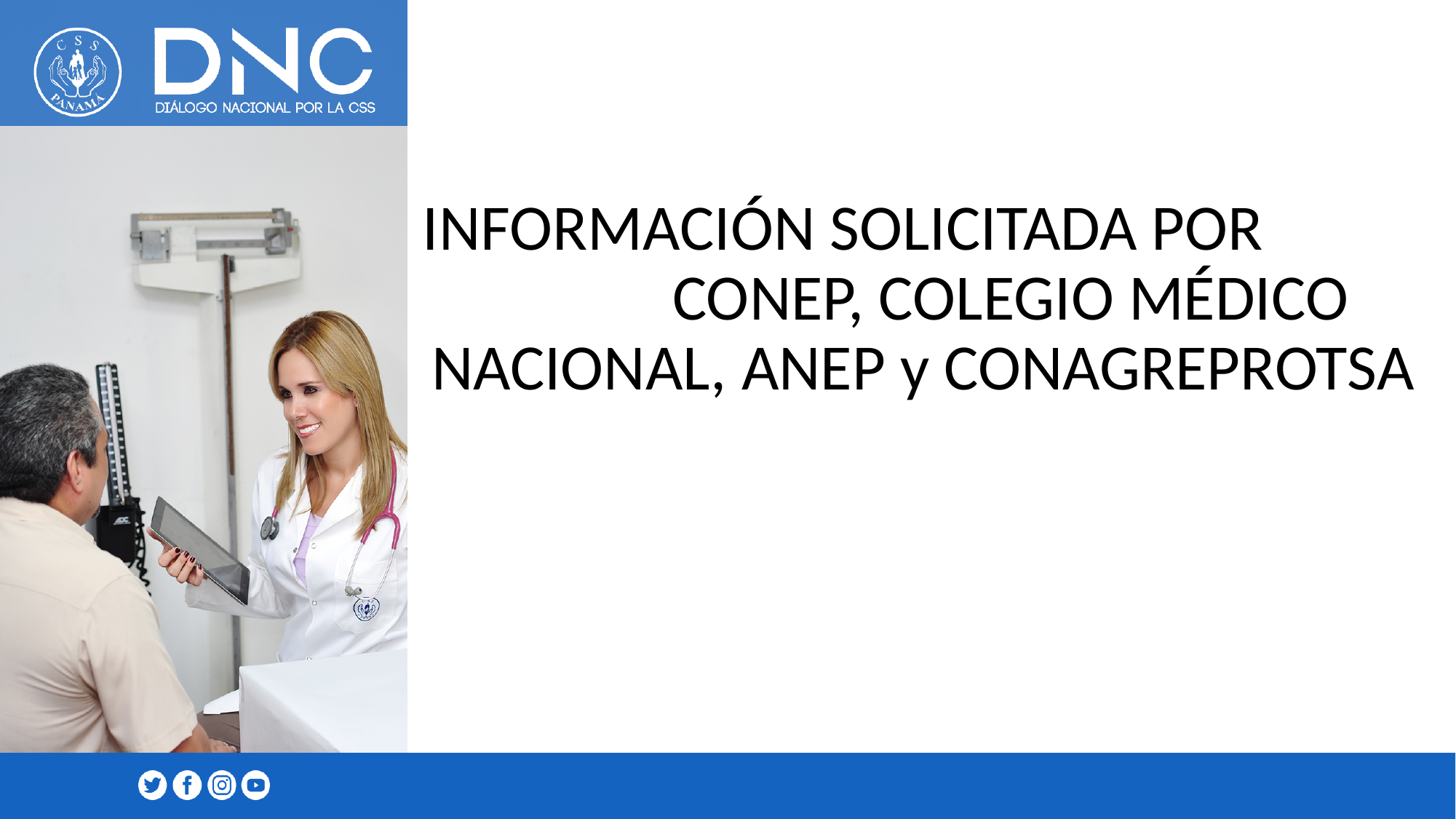

# INFORMACIÓN SOLICITADA POR                        CONEP, COLEGIO MÉDICO NACIONAL, ANEP y CONAGREPROTSA